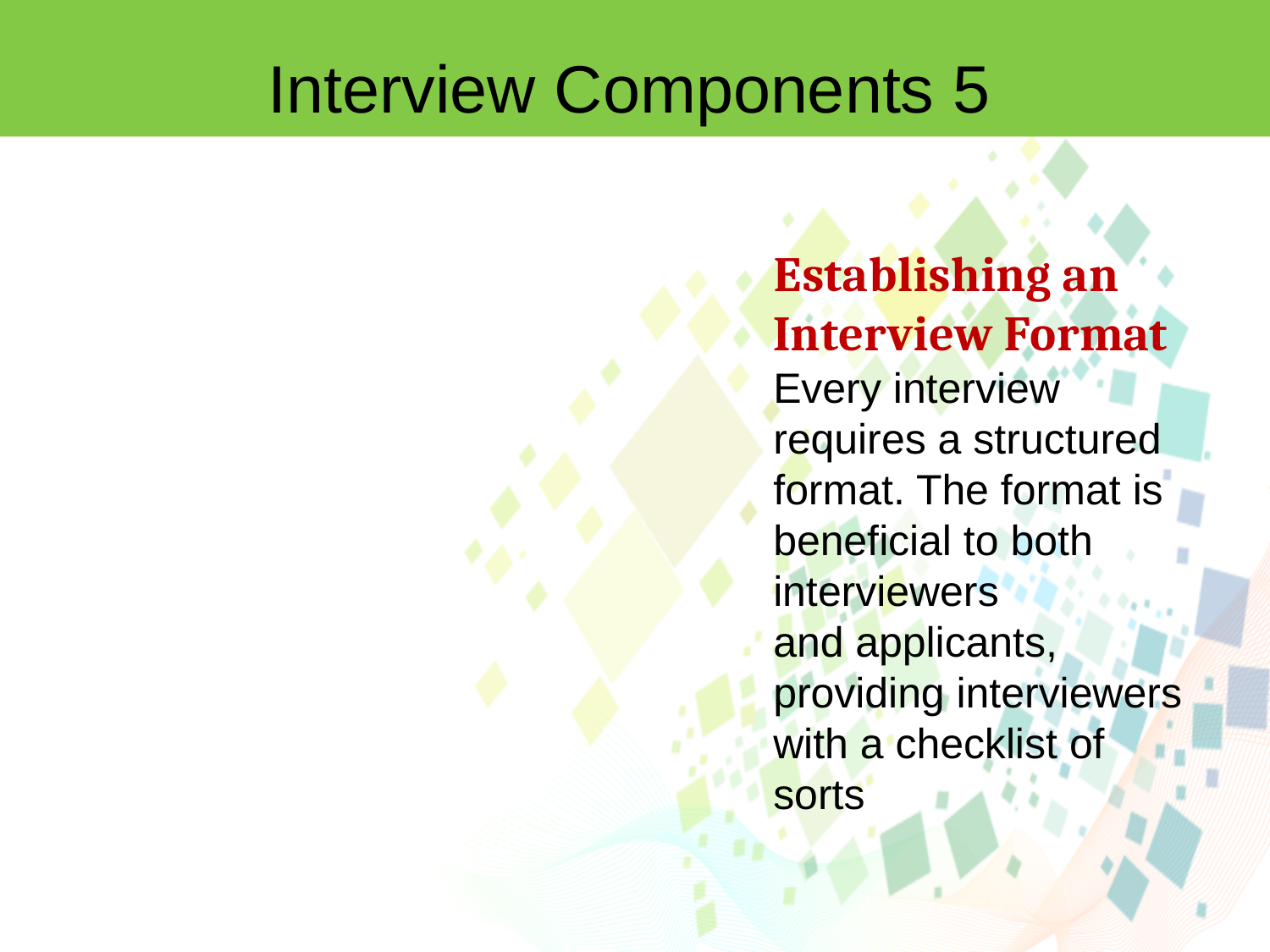

Interview Components 5
Establishing an Interview Format
Every interview requires a structured format. The format is beneficial to both interviewers
and applicants, providing interviewers with a checklist of sorts